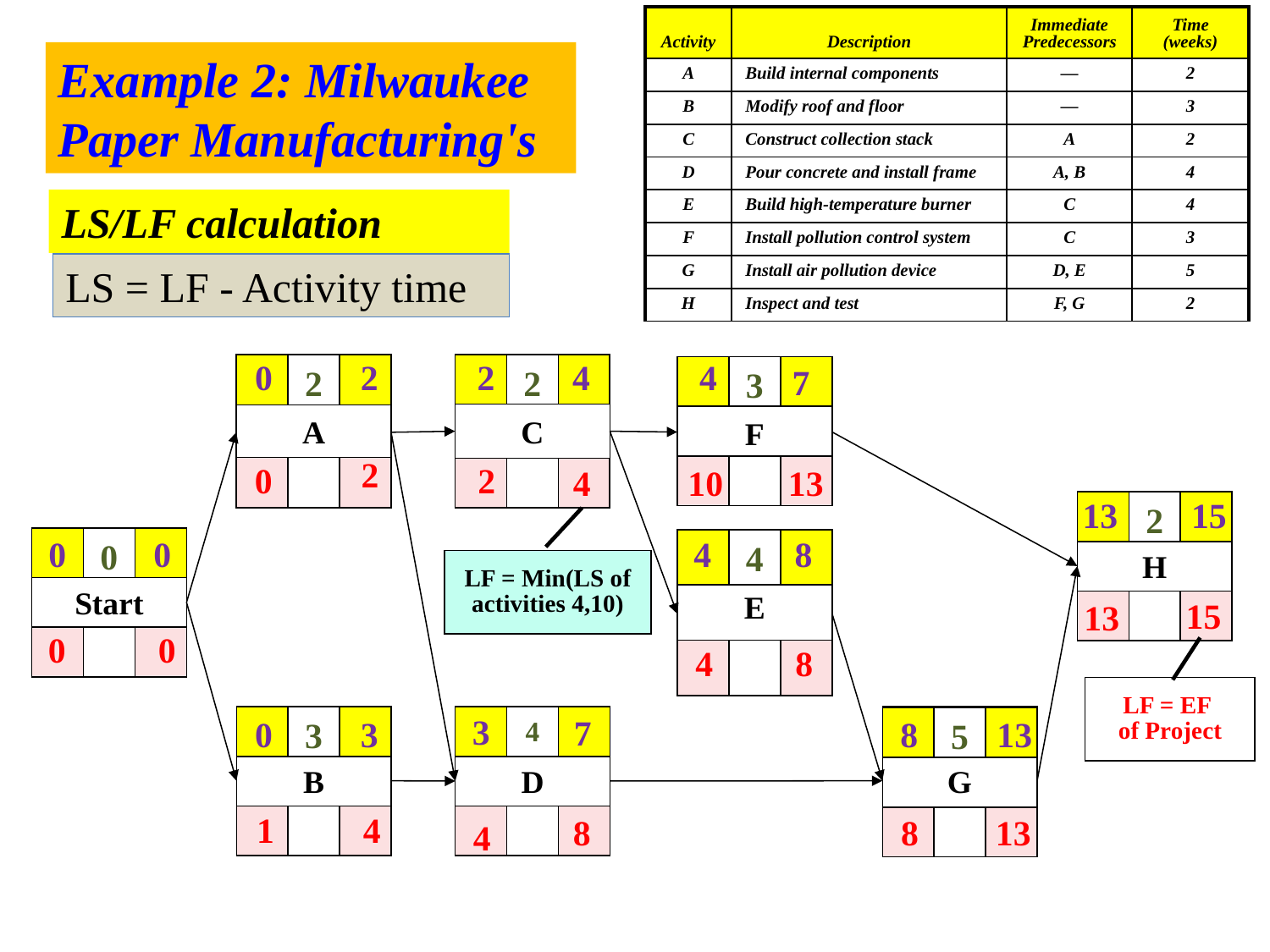

| Activity | Description | Immediate Predecessors | Time (weeks) |
| --- | --- | --- | --- |
| A | Build internal components | — | 2 |
| B | Modify roof and floor | — | 3 |
| C | Construct collection stack | A | 2 |
| D | Pour concrete and install frame | A, B | 4 |
| E | Build high-temperature burner | C | 4 |
| F | Install pollution control system | C | 3 |
| G | Install air pollution device | D, E | 5 |
| H | Inspect and test | F, G | 2 |
Example 2: Milwaukee Paper Manufacturing's
LS/LF calculation
LS = LF - Activity time
0
2
2
4
4
7

2

A

2

C

3

F

4

E

H

2

D

4

Start

0

B

3

G

5

13
15
0
0
4
8
3
7
0
3
8
13
2
0
2
4

LF = Min(LS of activities 4,10)
10
13
15

LF = EF
of Project
13
0
0
4
8
1
4
8
8
13
4